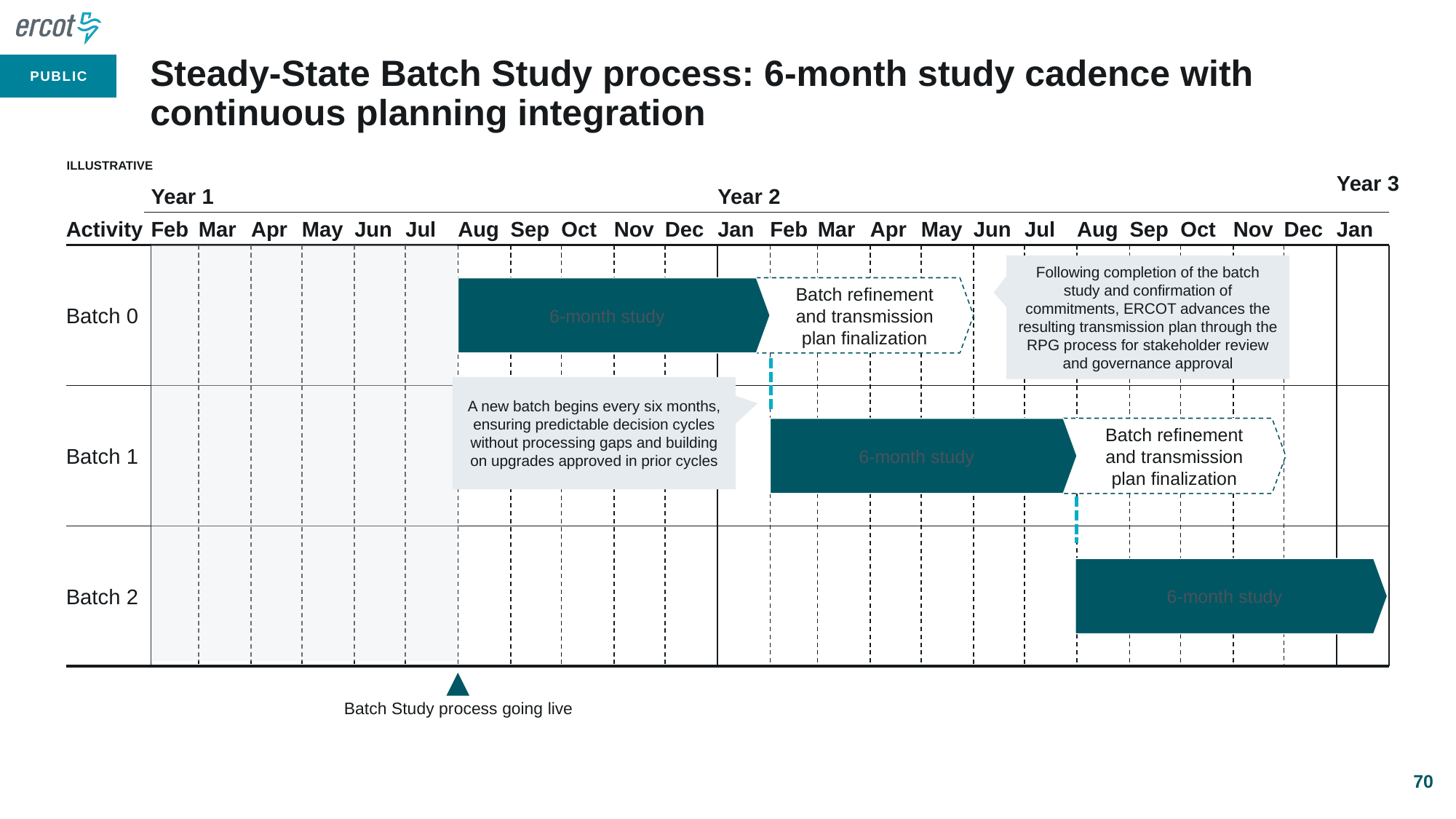

# Steady-State Batch Study process: 6-month study cadence with continuous planning integration
Year 1
Year 2
Year 3
ILLUSTRATIVE
Jan
Feb
Mar
Apr
May
Jun
Jul
Aug
Sep
Oct
Nov
Dec
Jan
Feb
Mar
Apr
May
Jun
Jul
Aug
Sep
Oct
Nov
Dec
Activity

Following completion of the batch study and confirmation of commitments, ERCOT advances the resulting transmission plan through the RPG process for stakeholder review and governance approval
6-month study
Batch refinement and transmission plan finalization​
Batch 0
A new batch begins every six months, ensuring predictable decision cycles without processing gaps and building on upgrades approved in prior cycles
6-month study
Batch refinement and transmission plan finalization​
Batch 1
6-month study
Batch 2

Batch Study process going live
70